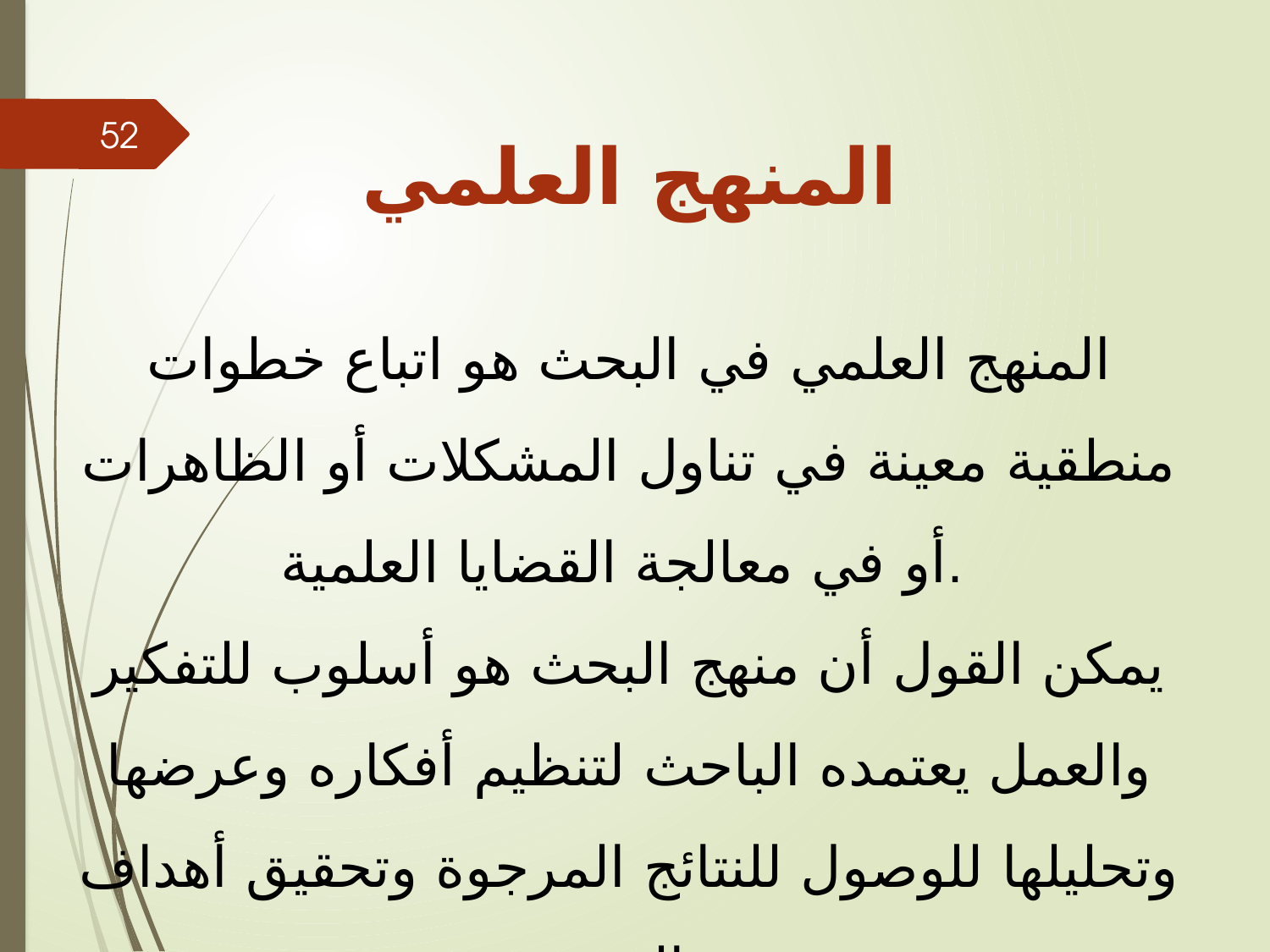

المنهج العلمي

المنهج العلمي في البحث هو اتباع خطوات منطقية معينة في تناول المشكلات أو الظاهرات أو في معالجة القضايا العلمية.
يمكن القول أن منهج البحث هو أسلوب للتفكير والعمل يعتمده الباحث لتنظيم أفكاره وعرضها وتحليلها للوصول للنتائج المرجوة وتحقيق أهداف البحث.

52